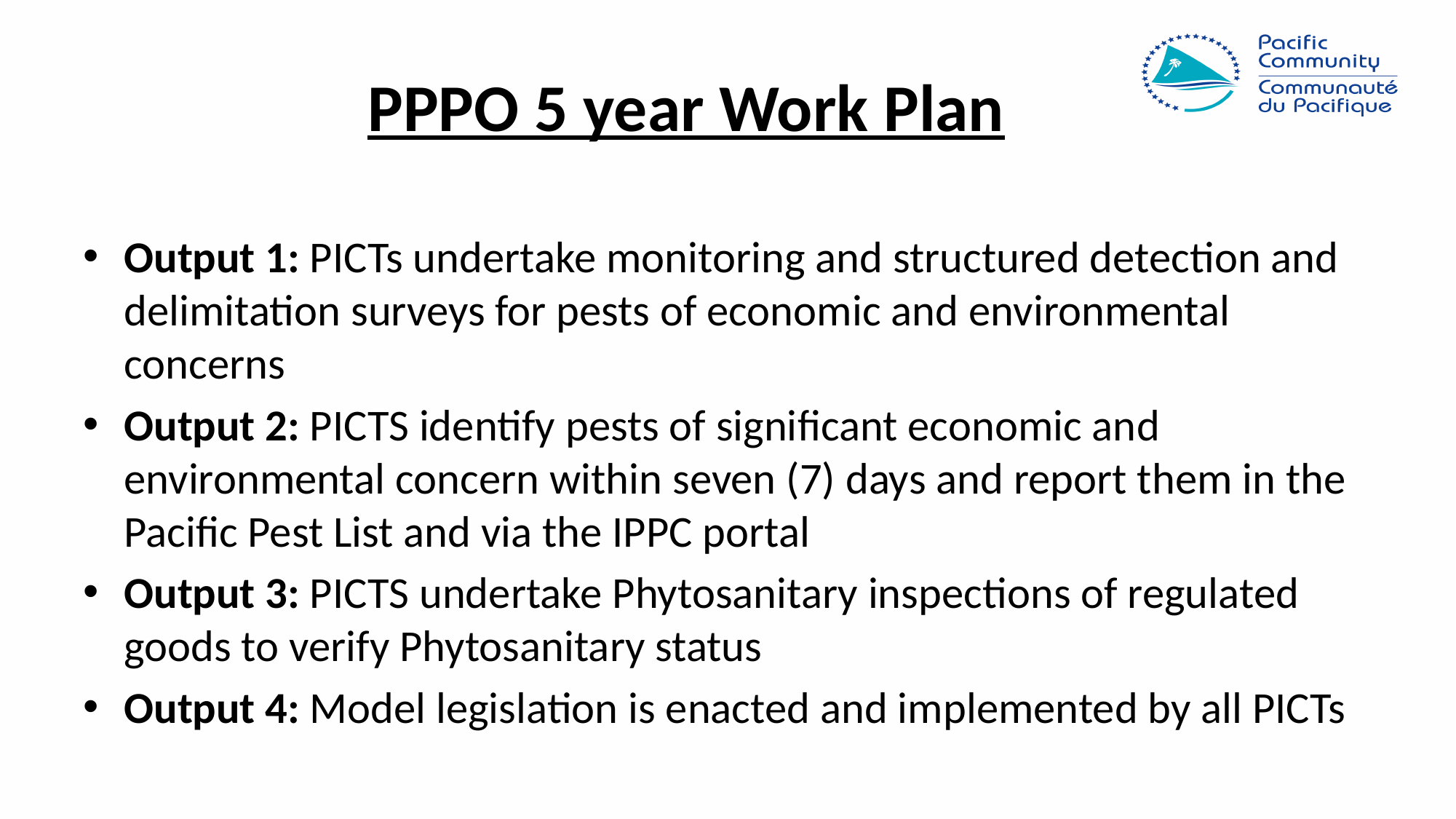

# PPPO 5 year Work Plan
Output 1: PICTs undertake monitoring and structured detection and delimitation surveys for pests of economic and environmental concerns
Output 2: PICTS identify pests of significant economic and environmental concern within seven (7) days and report them in the Pacific Pest List and via the IPPC portal
Output 3: PICTS undertake Phytosanitary inspections of regulated goods to verify Phytosanitary status
Output 4: Model legislation is enacted and implemented by all PICTs